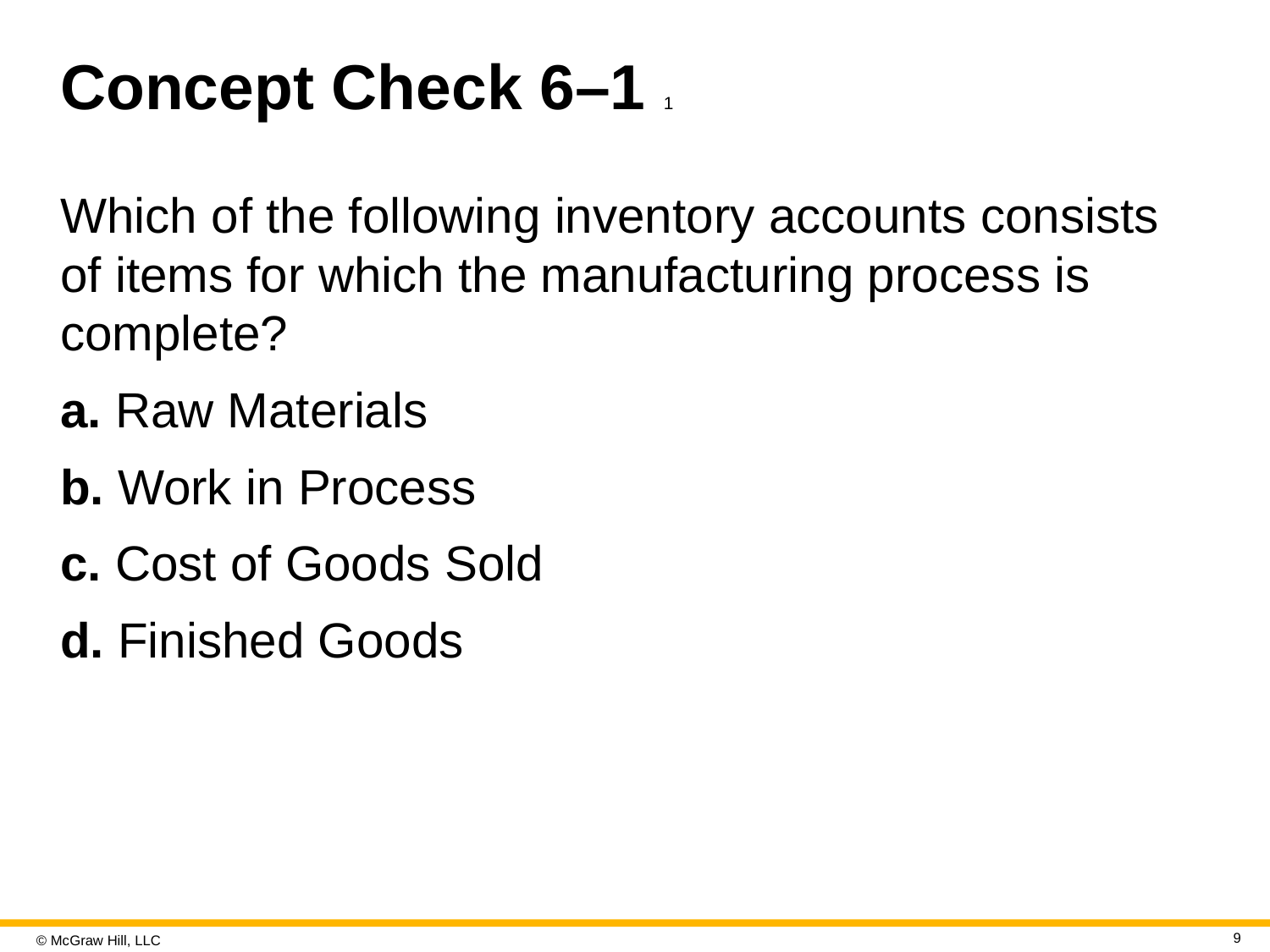

# Concept Check 6–1 1
Which of the following inventory accounts consists of items for which the manufacturing process is complete?
a. Raw Materials
b. Work in Process
c. Cost of Goods Sold
d. Finished Goods
9